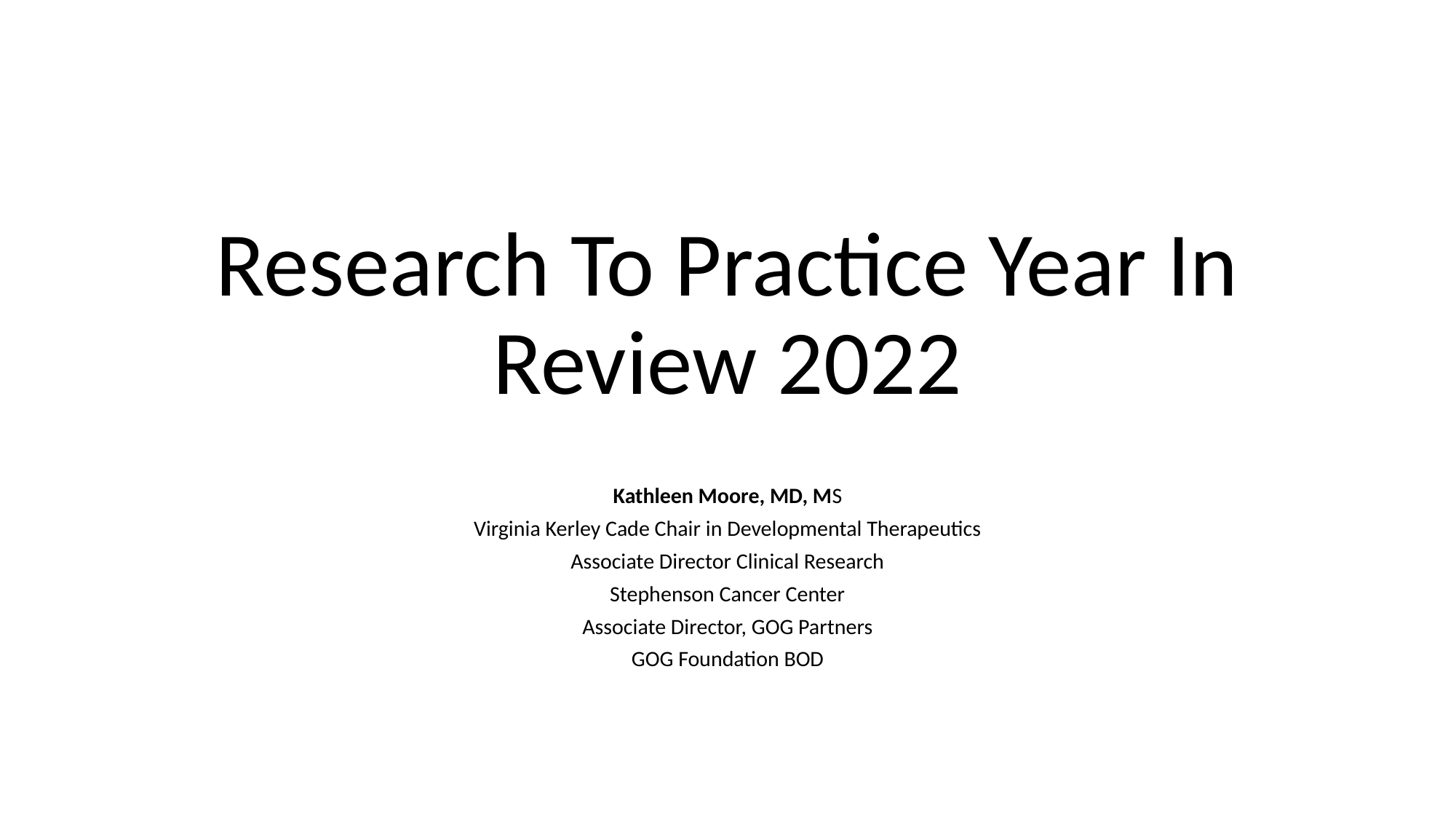

# Research To Practice Year In Review 2022
Kathleen Moore, MD, MS
Virginia Kerley Cade Chair in Developmental Therapeutics
Associate Director Clinical Research
Stephenson Cancer Center
Associate Director, GOG Partners
GOG Foundation BOD